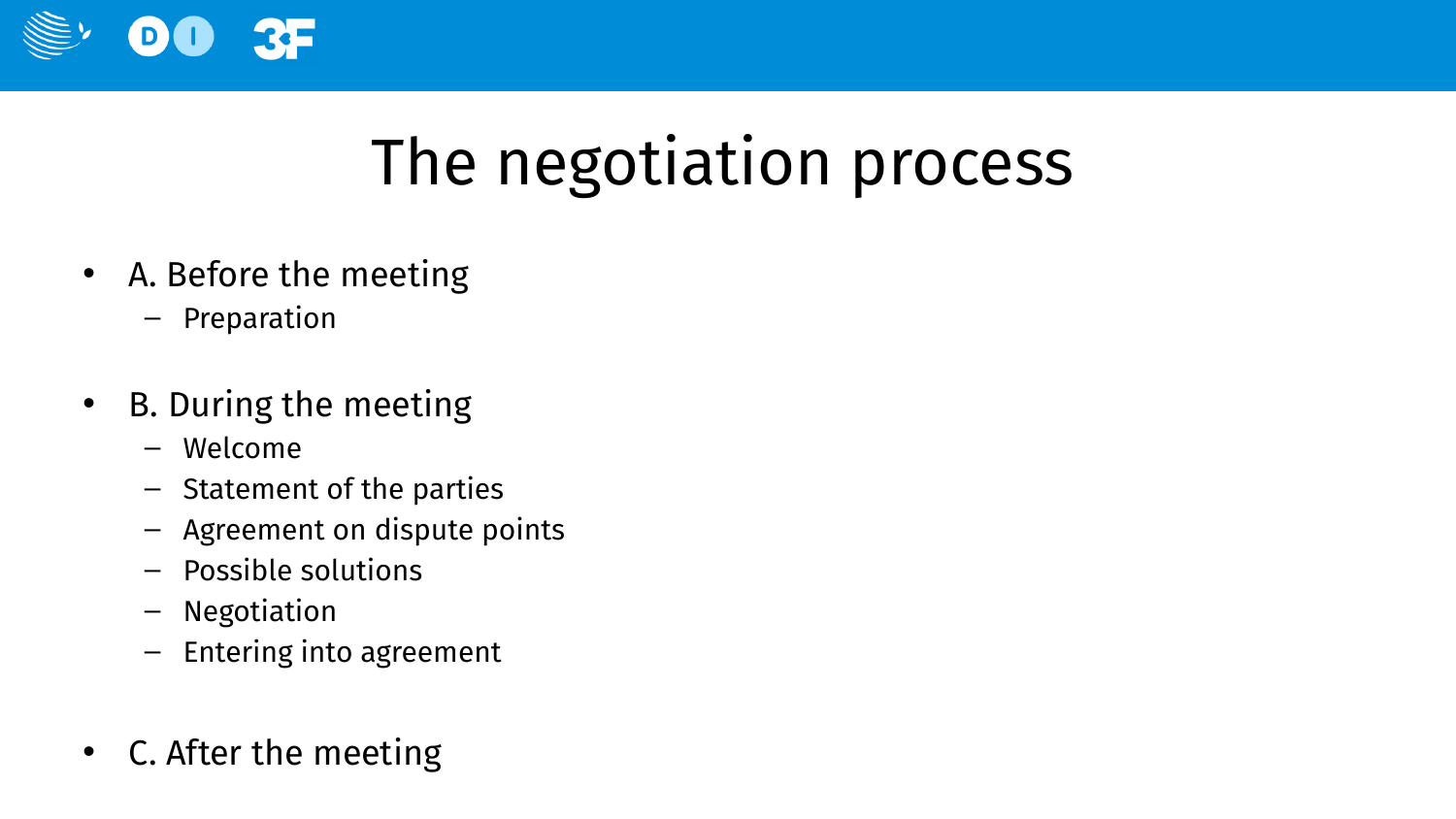

# The negotiation process
A. Before the meeting
Preparation

B. During the meeting
Welcome
Statement of the parties
Agreement on dispute points
Possible solutions
Negotiation
Entering into agreement

C. After the meeting